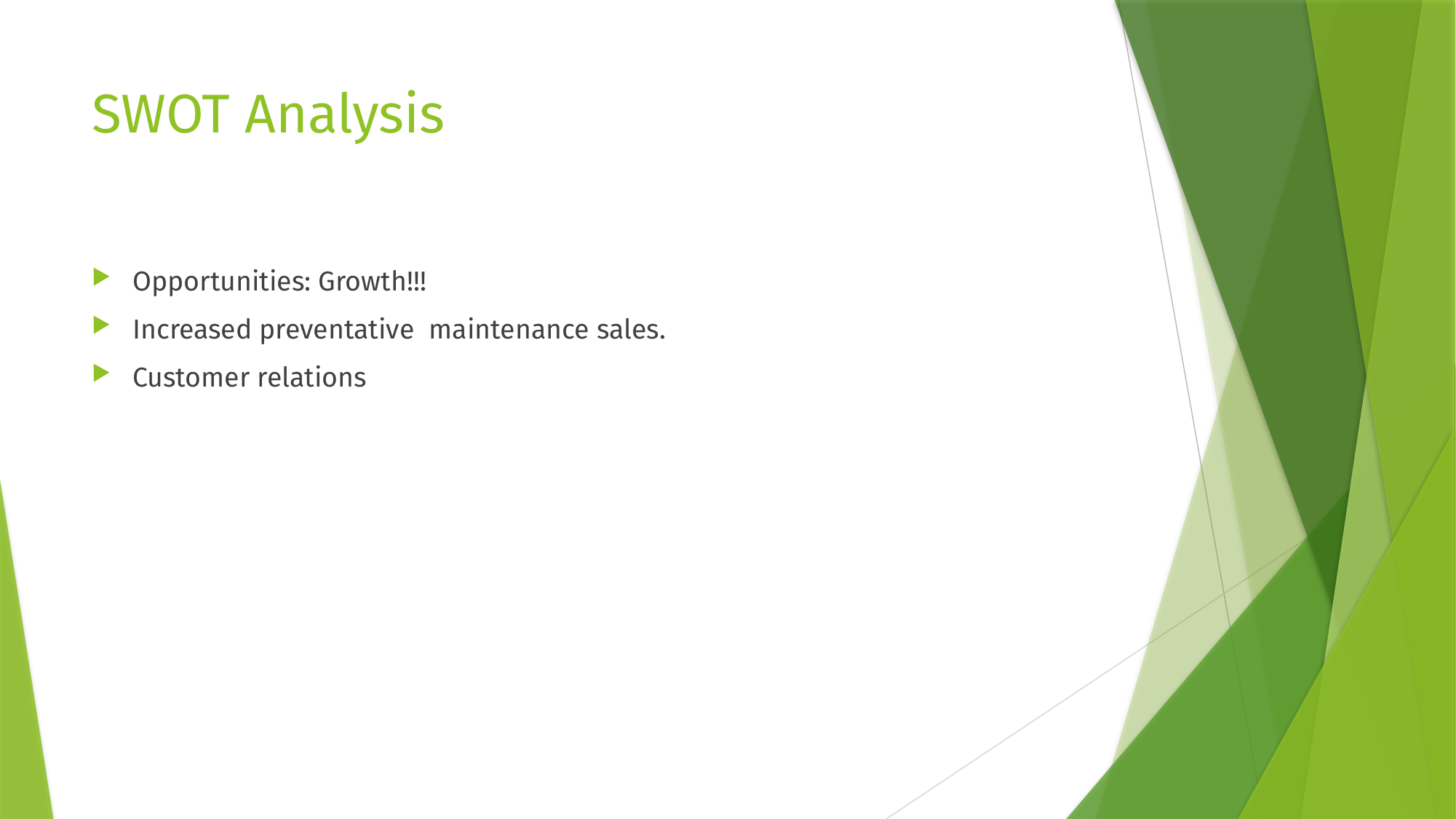

# SWOT Analysis
Opportunities: Growth!!!
Increased preventative  maintenance sales.
Customer relations